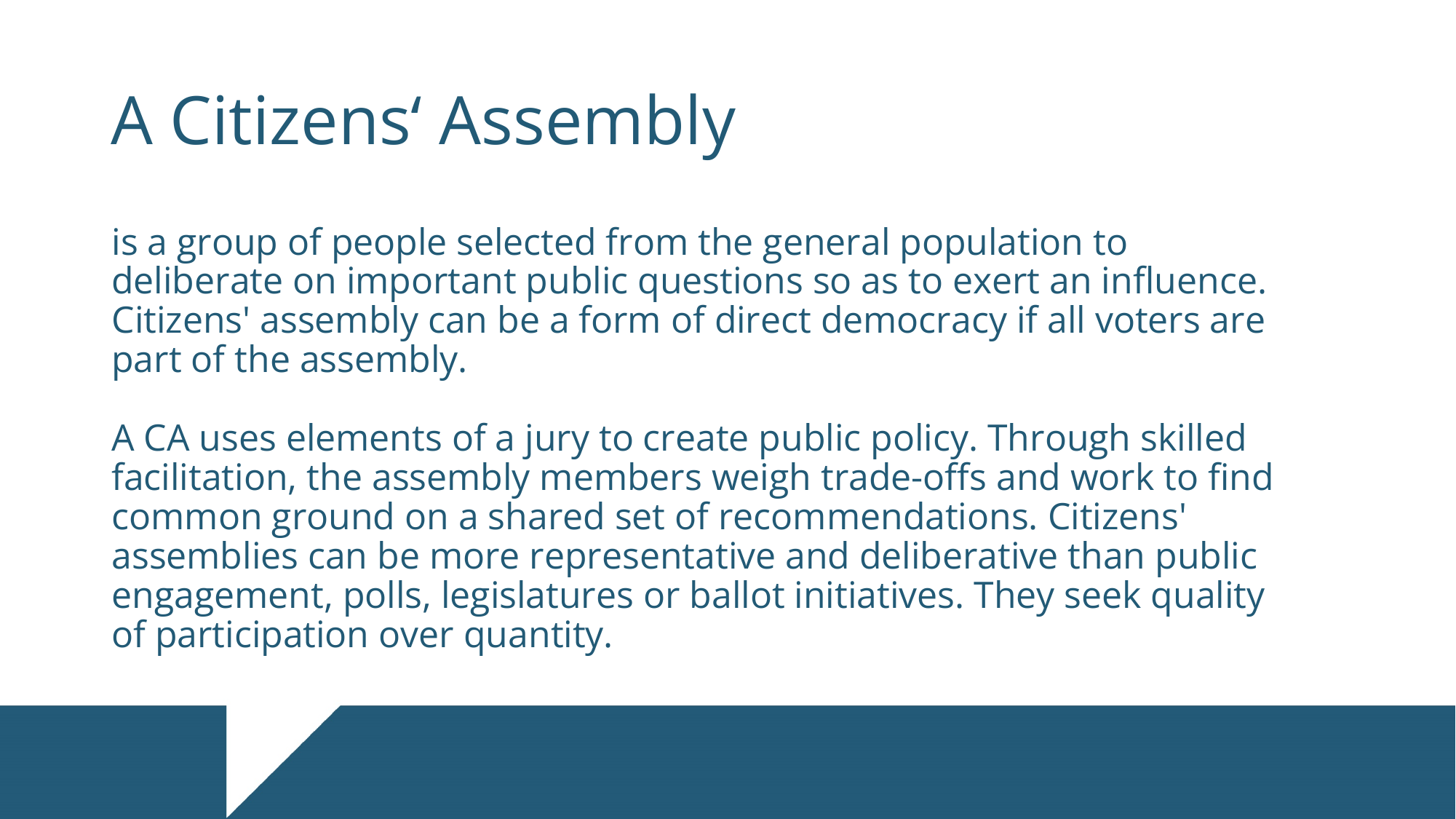

A Citizens‘ Assembly
is a group of people selected from the general population to deliberate on important public questions so as to exert an influence. Citizens' assembly can be a form of direct democracy if all voters are part of the assembly.
A CA uses elements of a jury to create public policy. Through skilled facilitation, the assembly members weigh trade-offs and work to find common ground on a shared set of recommendations. Citizens' assemblies can be more representative and deliberative than public engagement, polls, legislatures or ballot initiatives. They seek quality of participation over quantity.